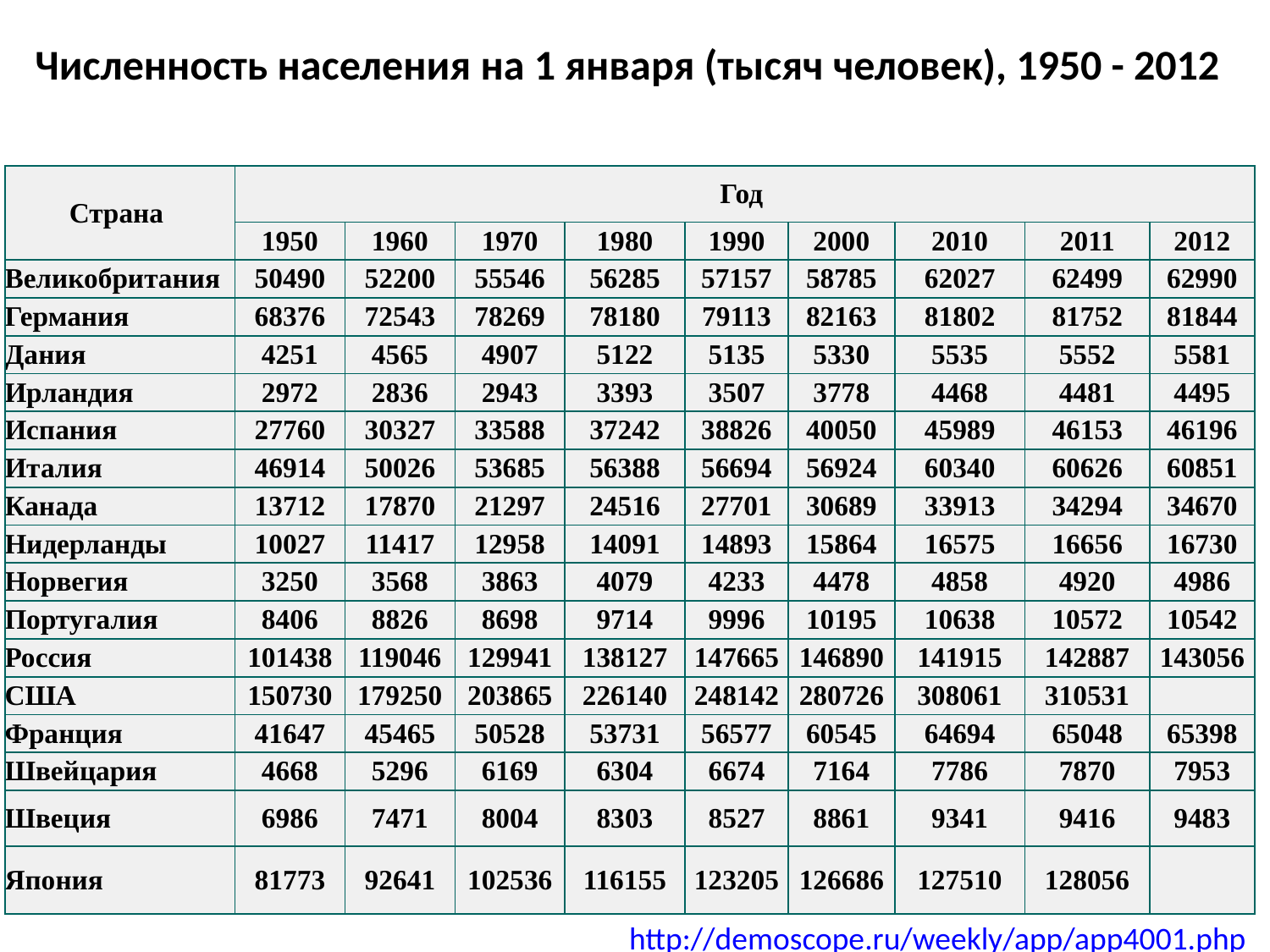

# Численность населения на 1 января (тысяч человек), 1950 - 2012
| Страна | Год |  |  |  |  |  |  |  |  |
| --- | --- | --- | --- | --- | --- | --- | --- | --- | --- |
|  | 1950 | 1960 | 1970 | 1980 | 1990 | 2000 | 2010 | 2011 | 2012 |
| Великобритания | 50490 | 52200 | 55546 | 56285 | 57157 | 58785 | 62027 | 62499 | 62990 |
| Германия | 68376 | 72543 | 78269 | 78180 | 79113 | 82163 | 81802 | 81752 | 81844 |
| Дания | 4251 | 4565 | 4907 | 5122 | 5135 | 5330 | 5535 | 5552 | 5581 |
| Ирландия | 2972 | 2836 | 2943 | 3393 | 3507 | 3778 | 4468 | 4481 | 4495 |
| Испания | 27760 | 30327 | 33588 | 37242 | 38826 | 40050 | 45989 | 46153 | 46196 |
| Италия | 46914 | 50026 | 53685 | 56388 | 56694 | 56924 | 60340 | 60626 | 60851 |
| Канада | 13712 | 17870 | 21297 | 24516 | 27701 | 30689 | 33913 | 34294 | 34670 |
| Нидерланды | 10027 | 11417 | 12958 | 14091 | 14893 | 15864 | 16575 | 16656 | 16730 |
| Норвегия | 3250 | 3568 | 3863 | 4079 | 4233 | 4478 | 4858 | 4920 | 4986 |
| Португалия | 8406 | 8826 | 8698 | 9714 | 9996 | 10195 | 10638 | 10572 | 10542 |
| Россия | 101438 | 119046 | 129941 | 138127 | 147665 | 146890 | 141915 | 142887 | 143056 |
| США | 150730 | 179250 | 203865 | 226140 | 248142 | 280726 | 308061 | 310531 |  |
| Франция | 41647 | 45465 | 50528 | 53731 | 56577 | 60545 | 64694 | 65048 | 65398 |
| Швейцария | 4668 | 5296 | 6169 | 6304 | 6674 | 7164 | 7786 | 7870 | 7953 |
| Швеция | 6986 | 7471 | 8004 | 8303 | 8527 | 8861 | 9341 | 9416 | 9483 |
| Япония | 81773 | 92641 | 102536 | 116155 | 123205 | 126686 | 127510 | 128056 |  |
http://demoscope.ru/weekly/app/app4001.php